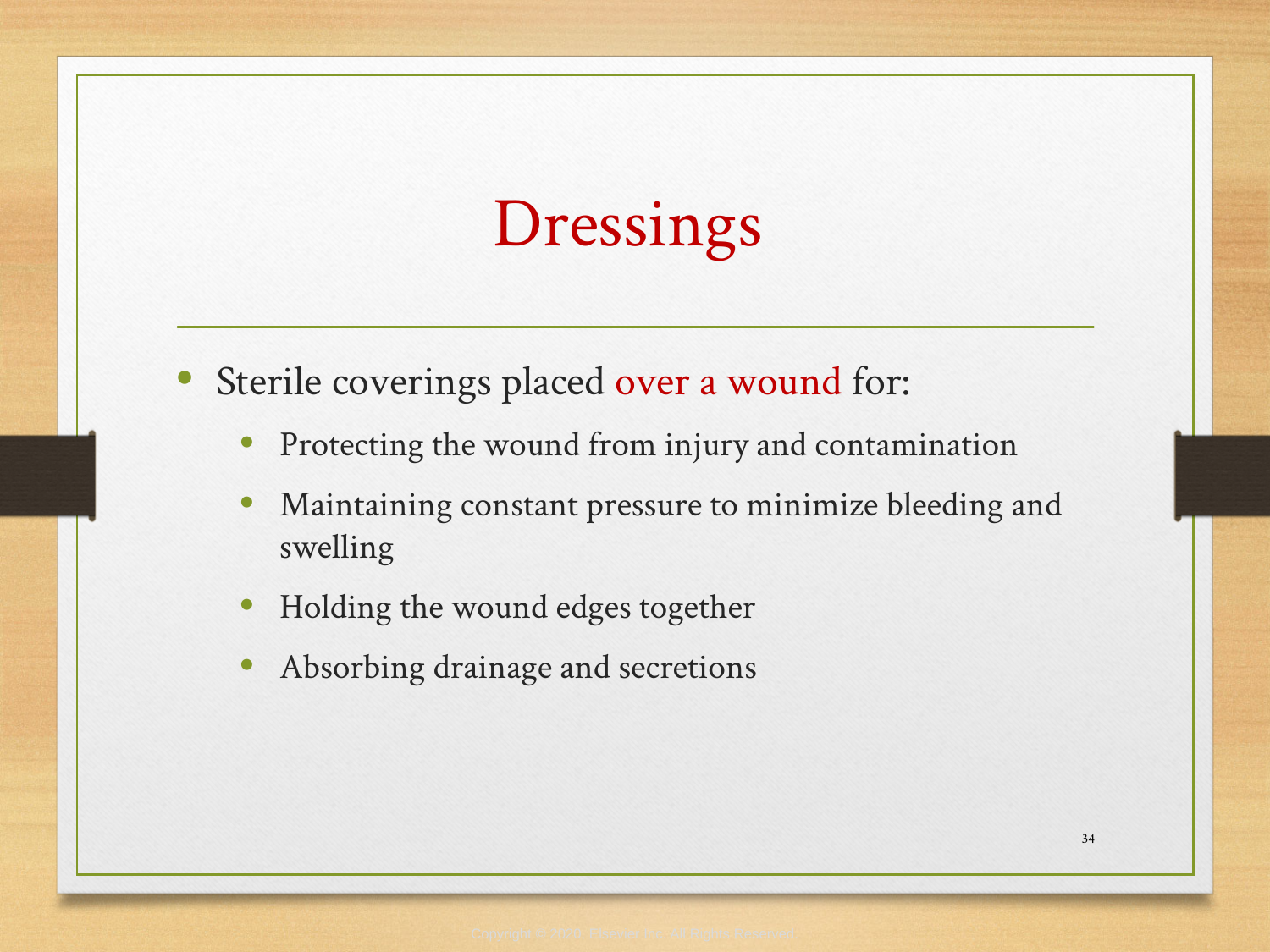

# Dressings
Sterile coverings placed over a wound for:
Protecting the wound from injury and contamination
Maintaining constant pressure to minimize bleeding and swelling
Holding the wound edges together
Absorbing drainage and secretions
 34